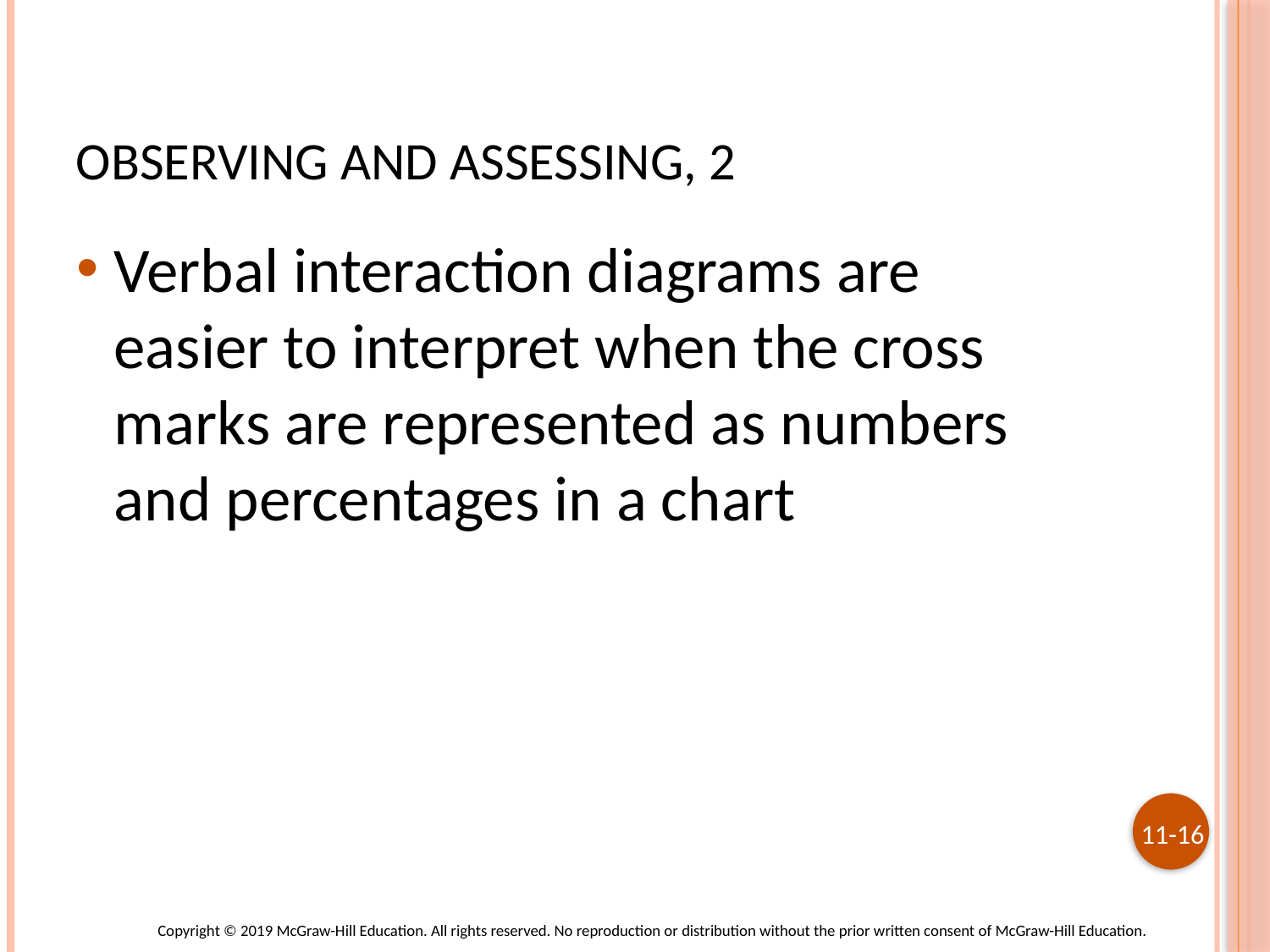

# Observing and Assessing, 2
Verbal interaction diagrams are easier to interpret when the cross marks are represented as numbers and percentages in a chart